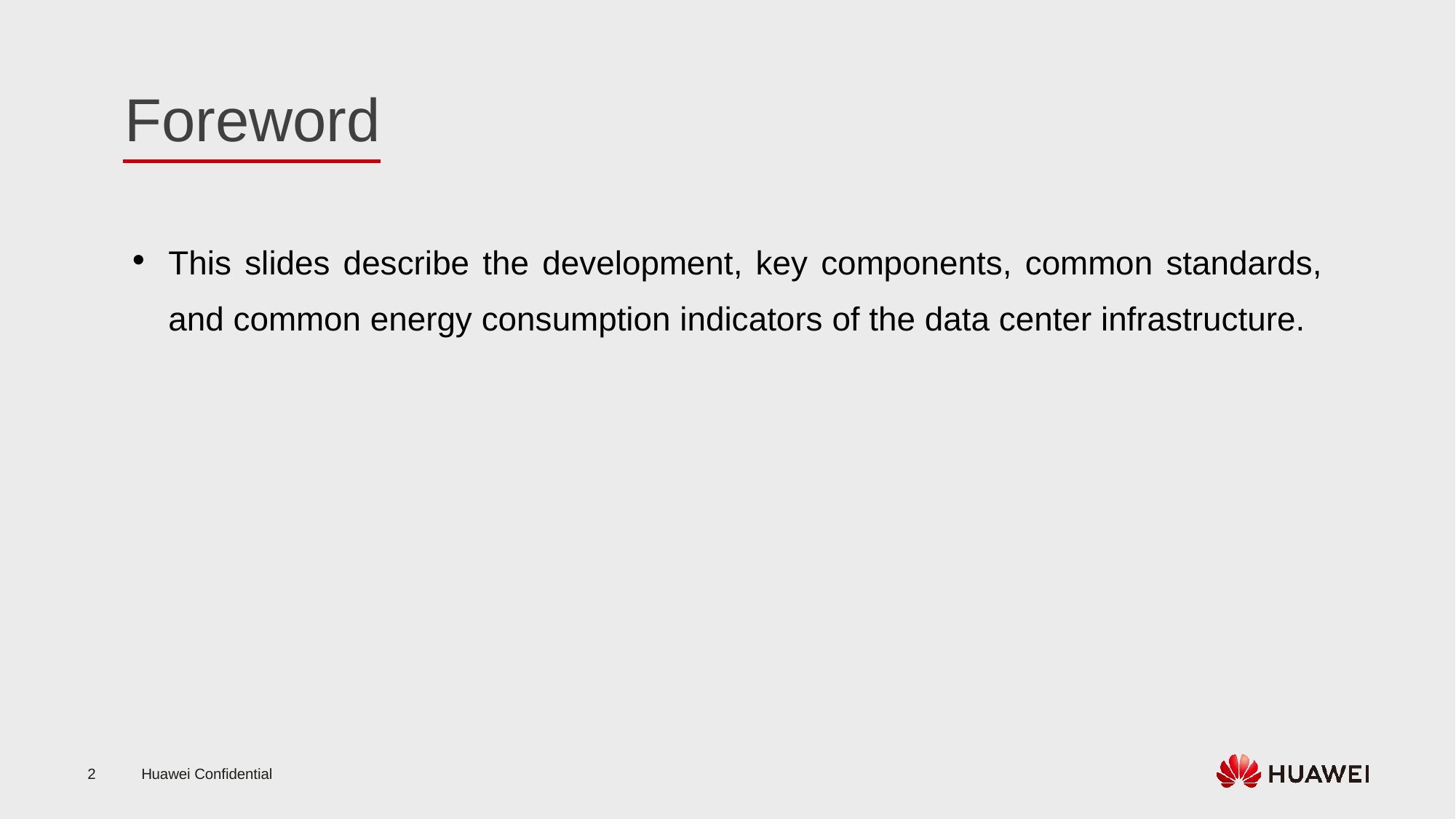

This slides describe the development, key components, common standards, and common energy consumption indicators of the data center infrastructure.